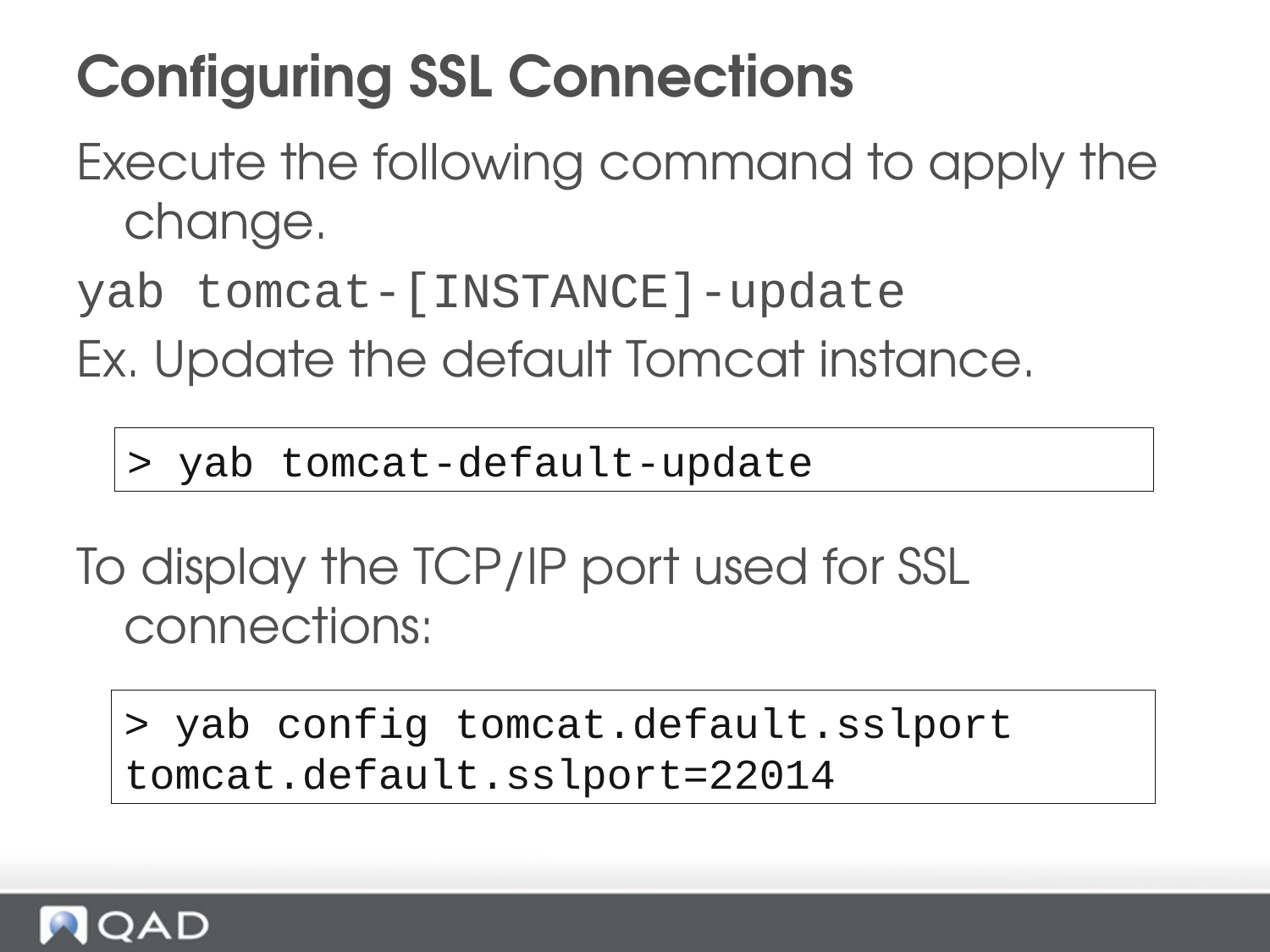

# Configuring SSL Connections
Execute the following command to apply the change.
yab tomcat-[INSTANCE]-update
Ex. Update the default Tomcat instance.

To display the TCP/IP port used for SSL connections:
> yab tomcat-default-update
> yab config tomcat.default.sslport
tomcat.default.sslport=22014